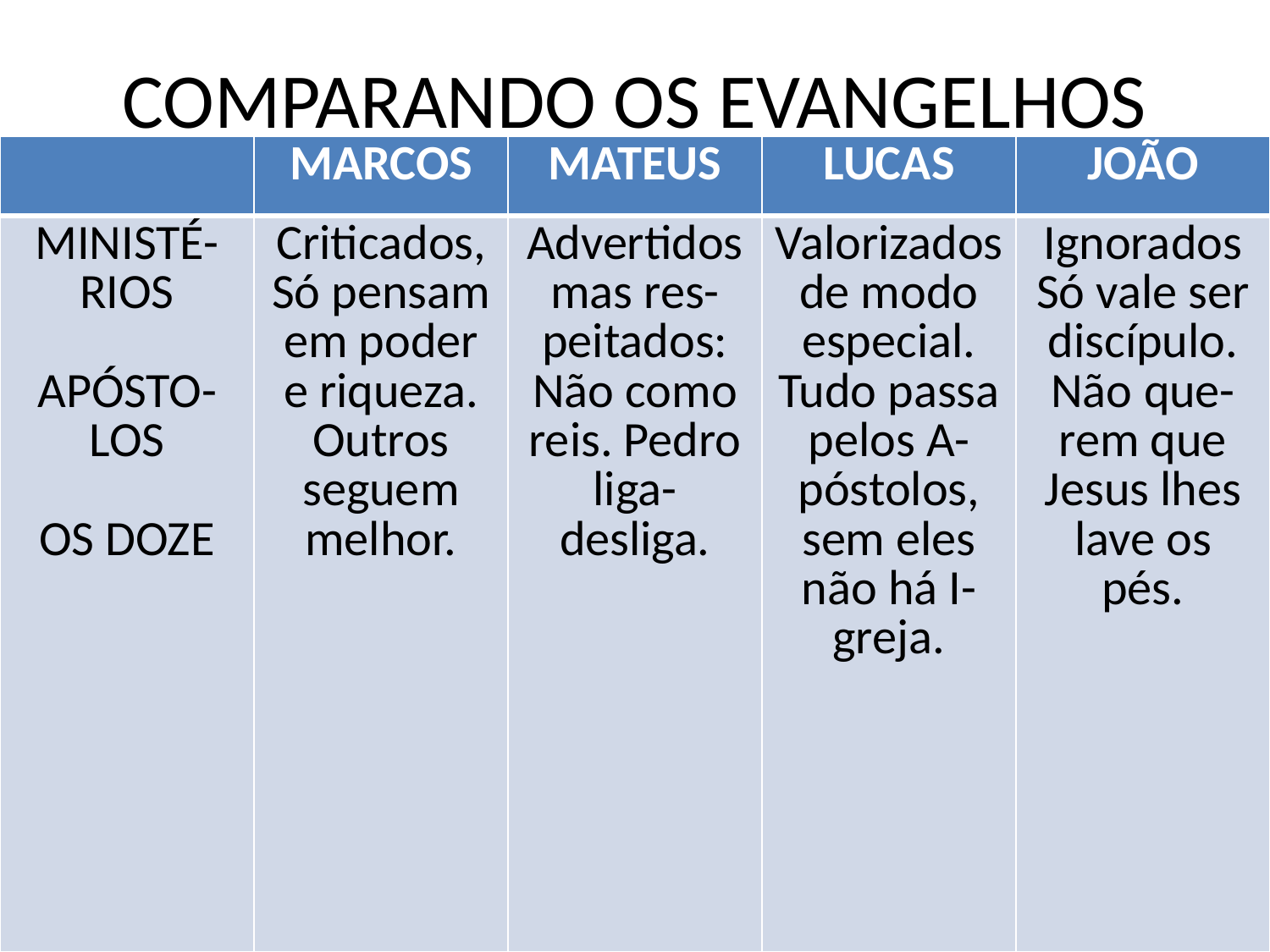

# COMPARANDO OS EVANGELHOS
|  | MARCOS | MATEUS | LUCAS | JOÃO |
| --- | --- | --- | --- | --- |
| MINISTÉ-RIOS APÓSTO-LOS OS DOZE | Criticados,Só pensam em poder e riqueza. Outros seguem melhor. | Advertidos mas res-peitados: Não como reis. Pedro liga-desliga. | Valorizados de modo especial. Tudo passa pelos A-póstolos, sem eles não há I-greja. | Ignorados Só vale ser discípulo. Não que-rem que Jesus lhes lave os pés. |